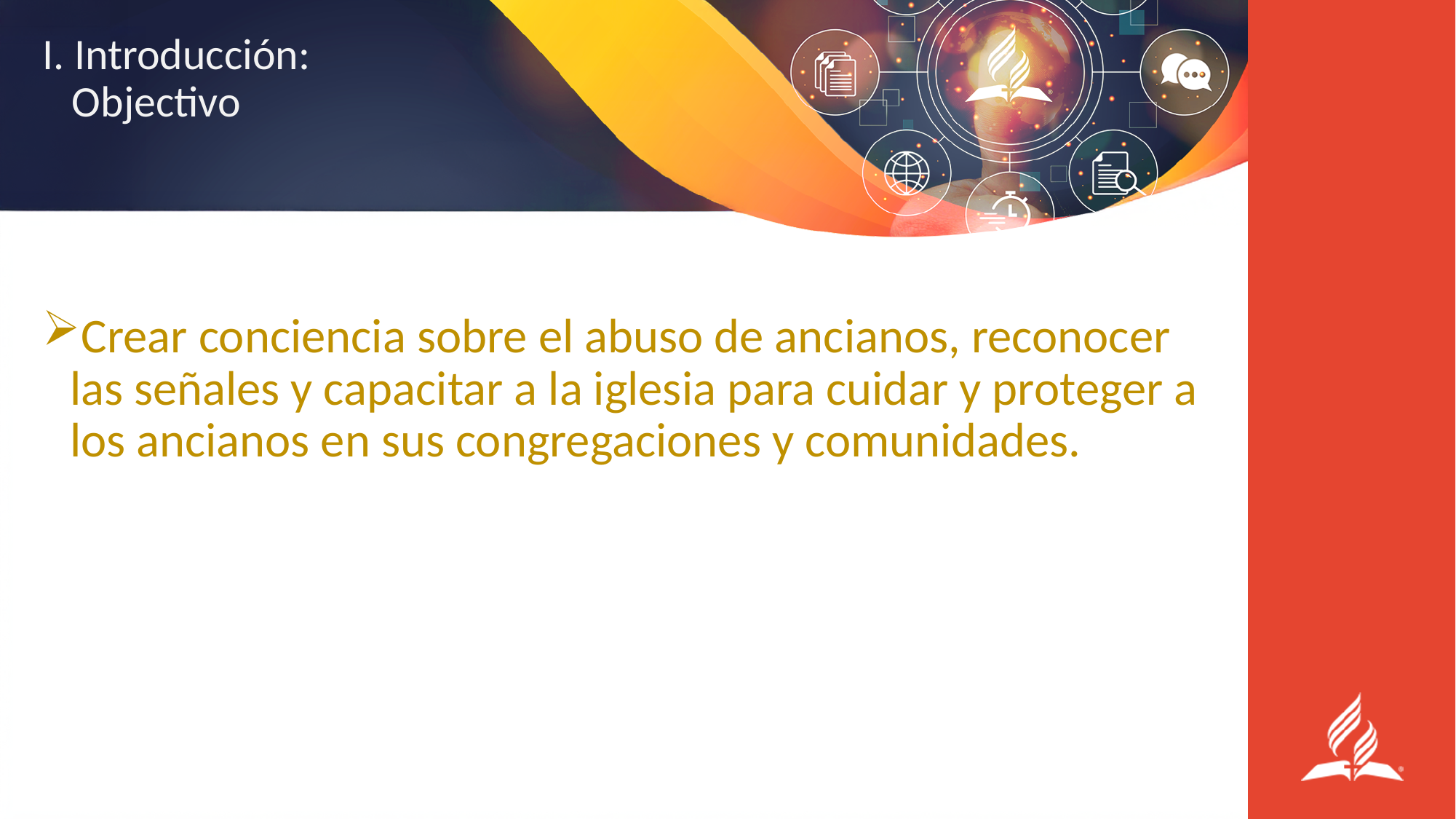

# I. Introducción: Objectivo

Crear conciencia sobre el abuso de ancianos, reconocer las señales y capacitar a la iglesia para cuidar y proteger a los ancianos en sus congregaciones y comunidades.